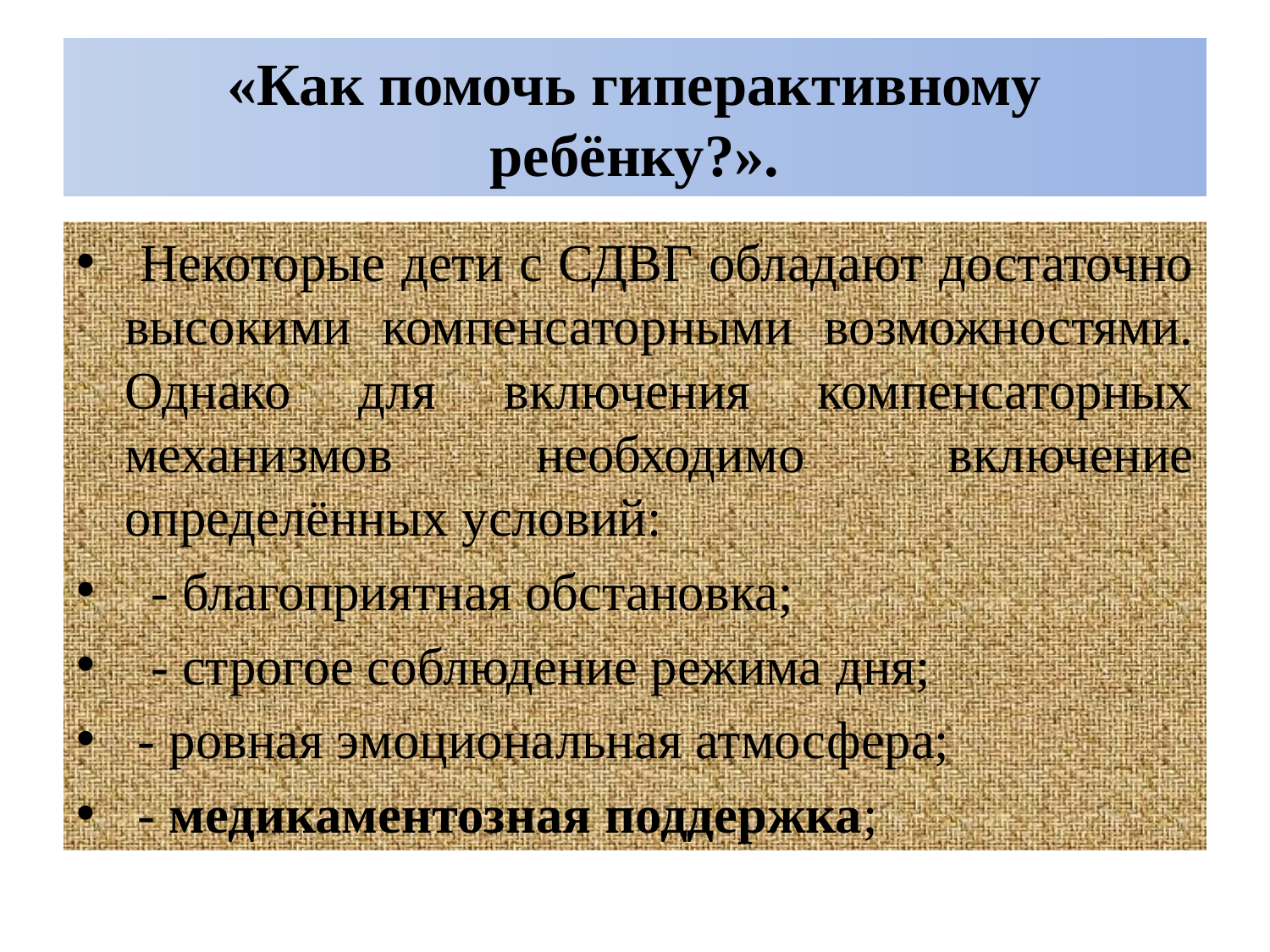

# «Как помочь гиперактивному ребёнку?».
 Некоторые дети с СДВГ обладают достаточно высокими компенсаторными возможностями. Однако для включения компенсаторных механизмов необходимо включение определённых условий:
  - благоприятная обстановка;
  - строгое соблюдение режима дня;
 - ровная эмоциональная атмосфера;
 - медикаментозная поддержка;